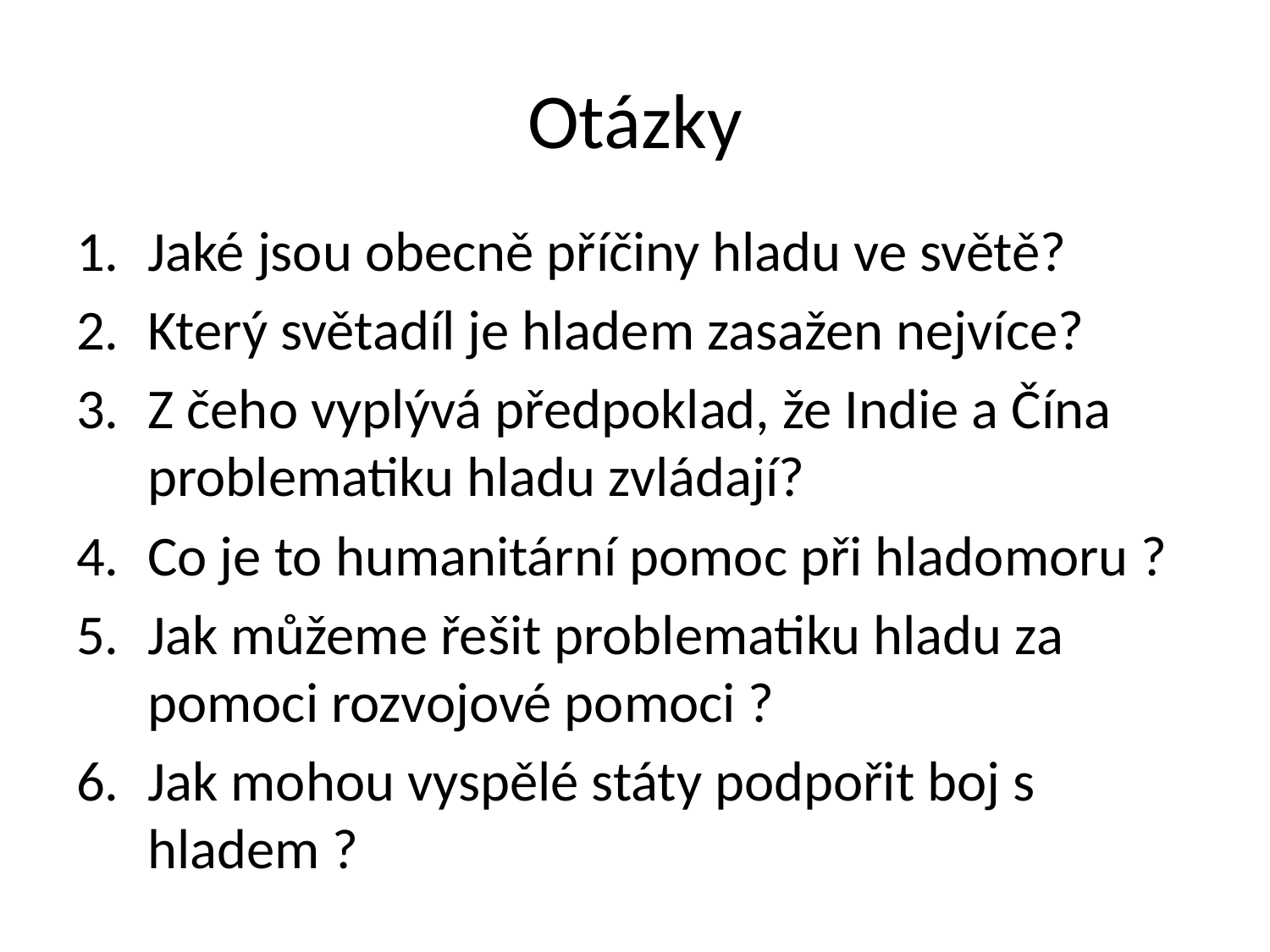

# Otázky
Jaké jsou obecně příčiny hladu ve světě?
Který světadíl je hladem zasažen nejvíce?
Z čeho vyplývá předpoklad, že Indie a Čína problematiku hladu zvládají?
Co je to humanitární pomoc při hladomoru ?
Jak můžeme řešit problematiku hladu za pomoci rozvojové pomoci ?
Jak mohou vyspělé státy podpořit boj s hladem ?